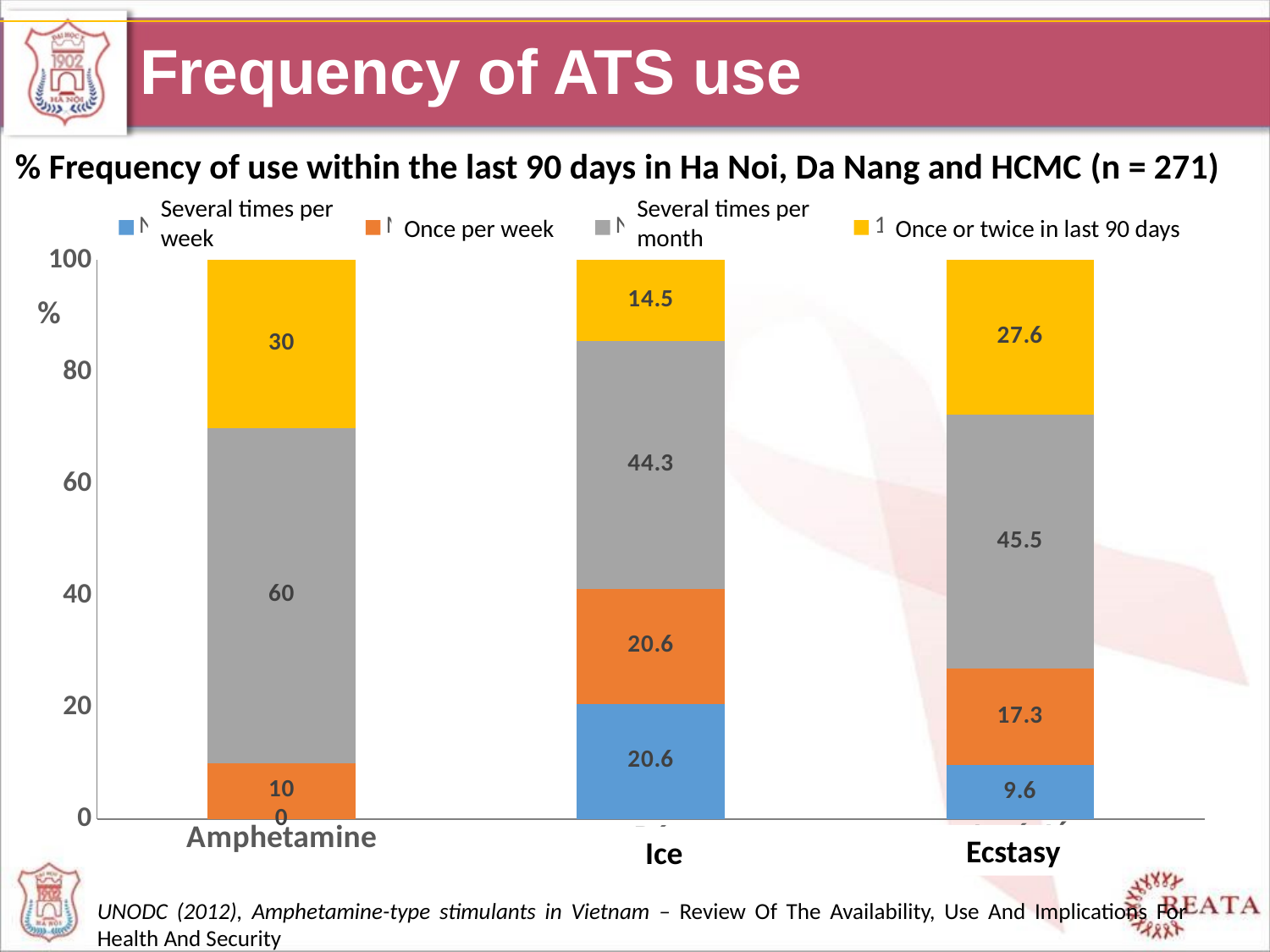

# Frequency of ATS use
% Frequency of use within the last 90 days in Ha Noi, Da Nang and HCMC (n = 271)

### Chart

| Category | Nhiều lần một tuần | Một lần một tuần | Nhiều lần một tháng | 1 hoặc 2 lần trong 90 ngày qua |
|---|---|---|---|---|
| Amphetamine | 0.0 | 10.0 | 60.0 | 30.0 |
| Đá | 20.6 | 20.6 | 44.3 | 14.5 |
| Thuốc lắc | 9.6 | 17.3 | 45.5 | 27.6 |
Several times per week
Several times per month
Once per week
Once or twice in last 90 days
Ecstasy
Ice
UNODC (2012), Amphetamine-type stimulants in Vietnam – Review Of The Availability, Use And Implications For Health And Security